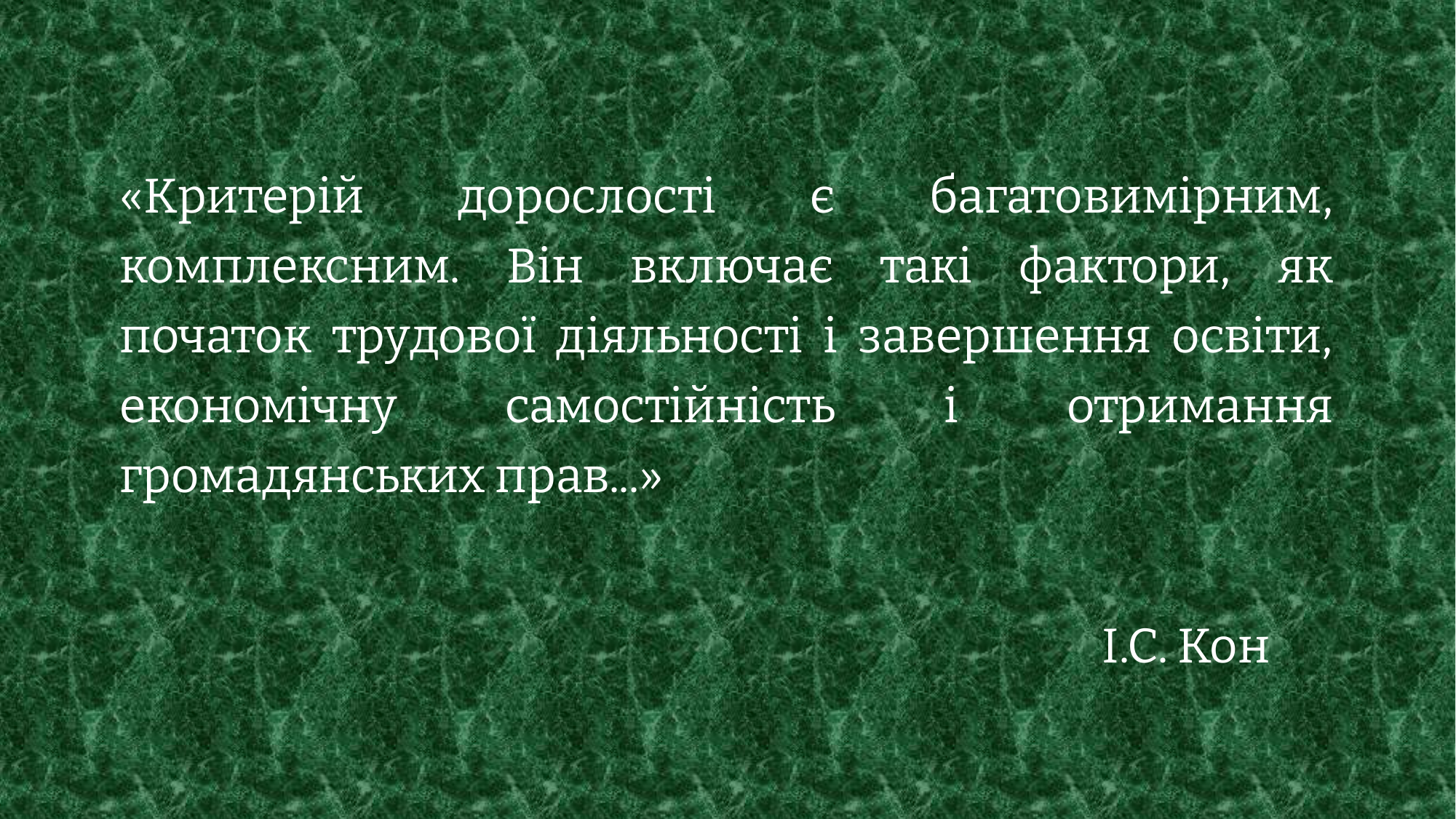

«Критерій дорослості є багатовимірним, комплексним. Він включає такі фактори, як початок трудової діяльності і завершення освіти, економічну самостійність і отримання громадянських прав...»

									І.С. Кон